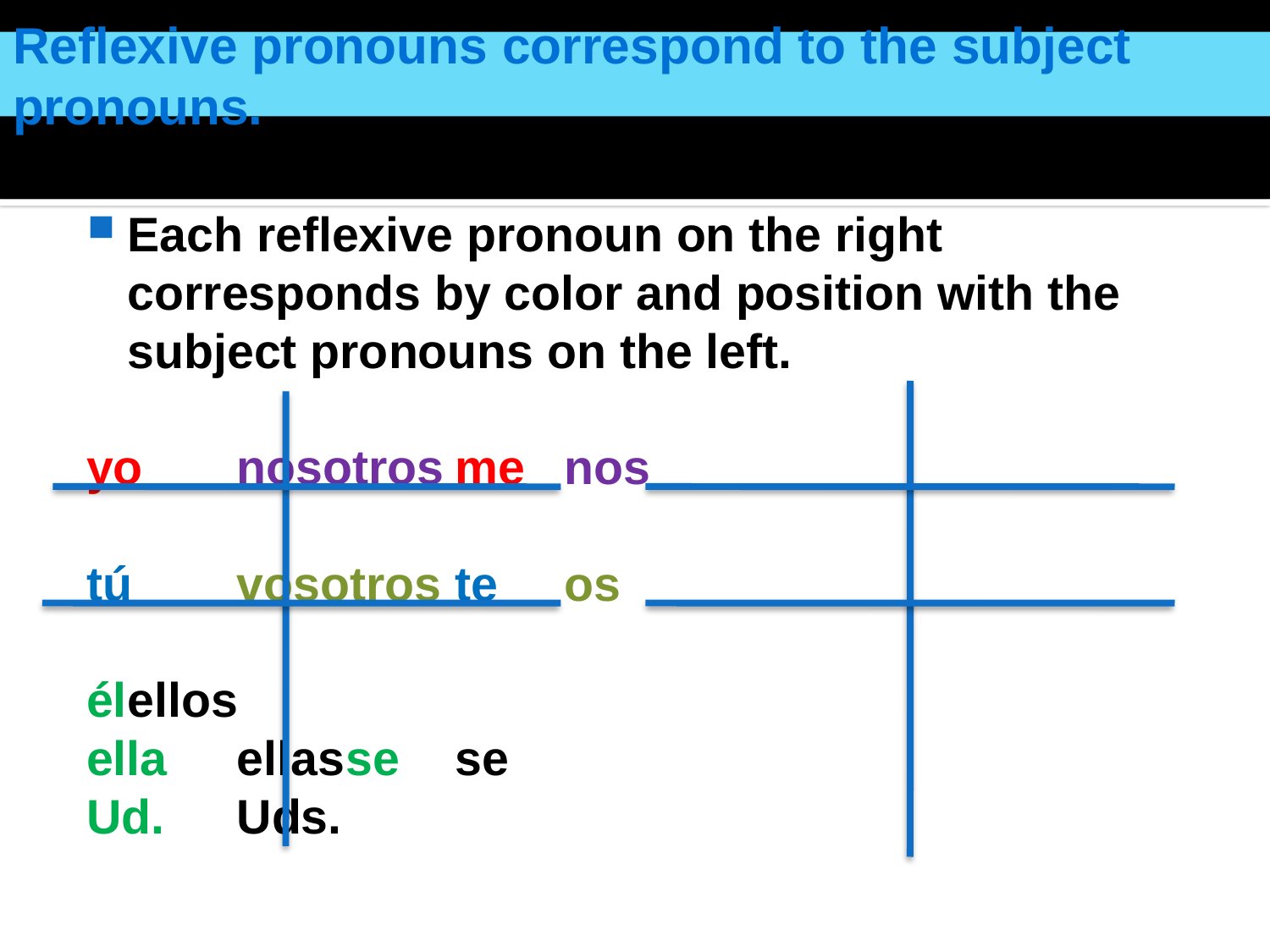

# Reflexive pronouns correspond to the subject pronouns.
Each reflexive pronoun on the right corresponds by color and position with the subject pronouns on the left.

yo		nosotros		me		nos

tú		vosotros		te		os

él			ellos
ella		ellas			se		se
Ud.		Uds.